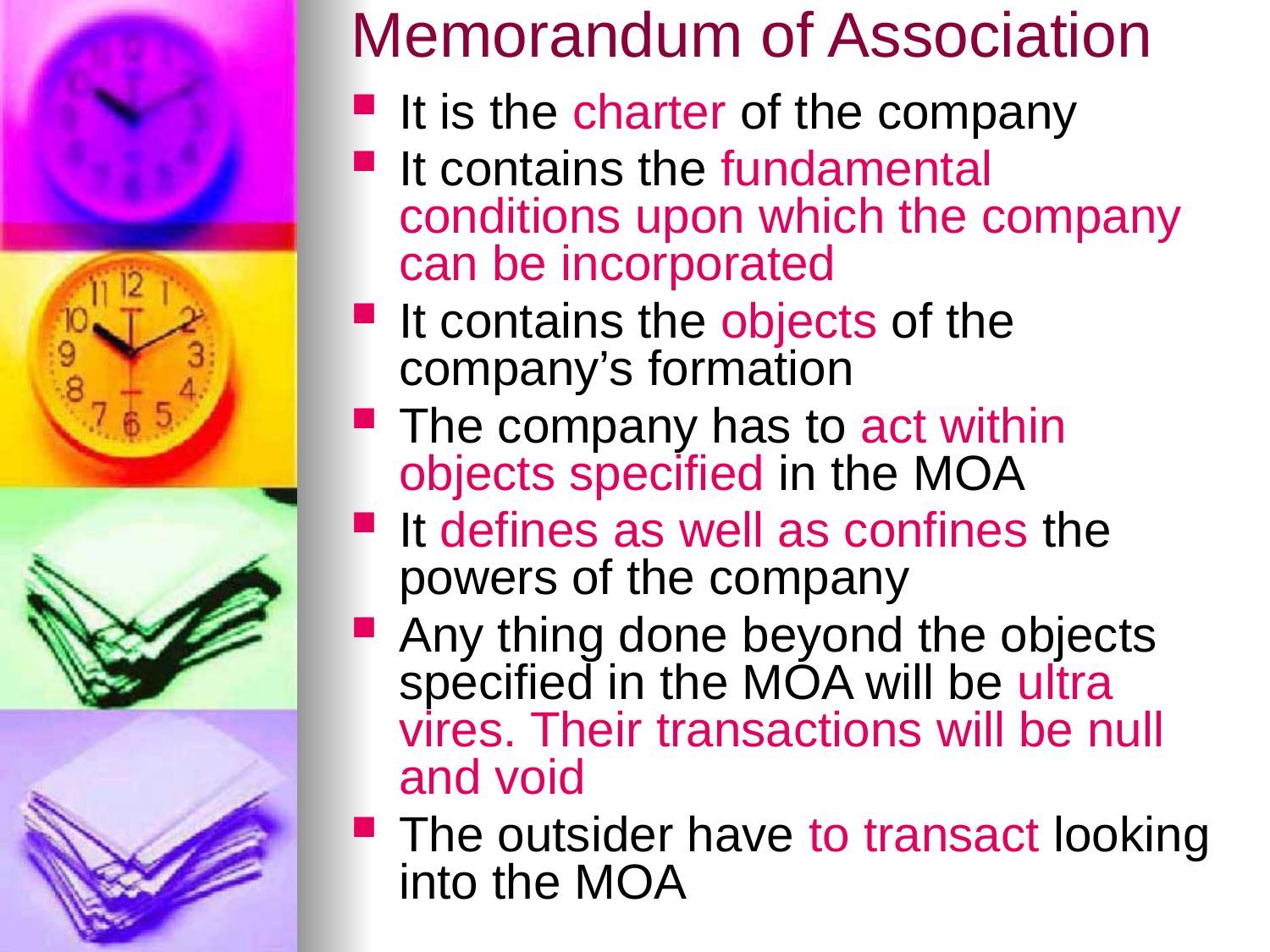

# Memorandum of Association
It is the charter of the company
It contains the fundamental conditions upon which the company can be incorporated
It contains the objects of the company’s formation
The company has to act within objects specified in the MOA
It defines as well as confines the powers of the company
Any thing done beyond the objects specified in the MOA will be ultra vires. Their transactions will be null and void
The outsider have to transact looking into the MOA